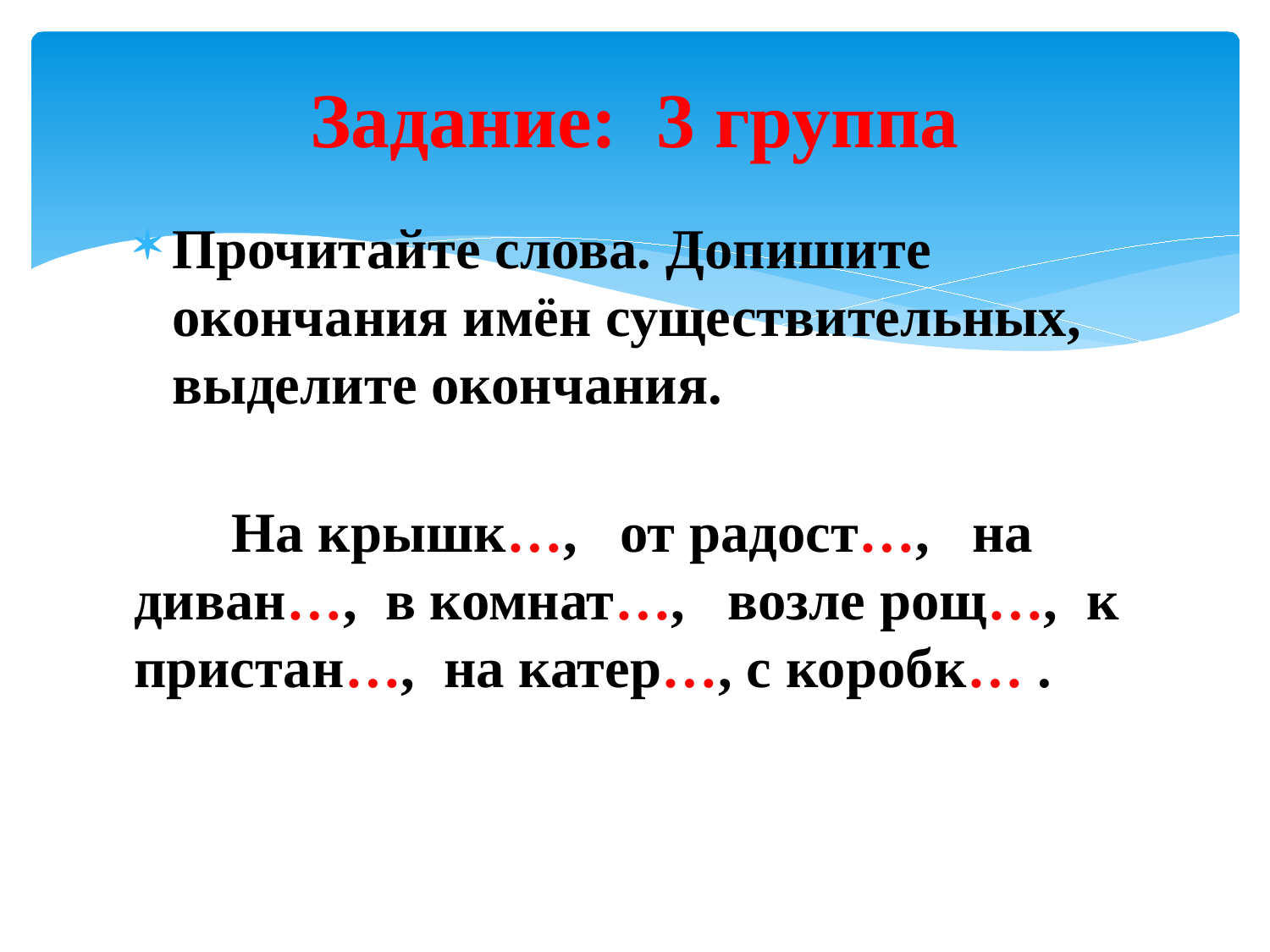

# Задание:  3 группа
Прочитайте слова. Допишите окончания имён существительных, выделите окончания.

        На крышк…,   от радост…,   на диван…,  в комнат…,   возле рощ…,  к пристан…,  на катер…, с коробк… .